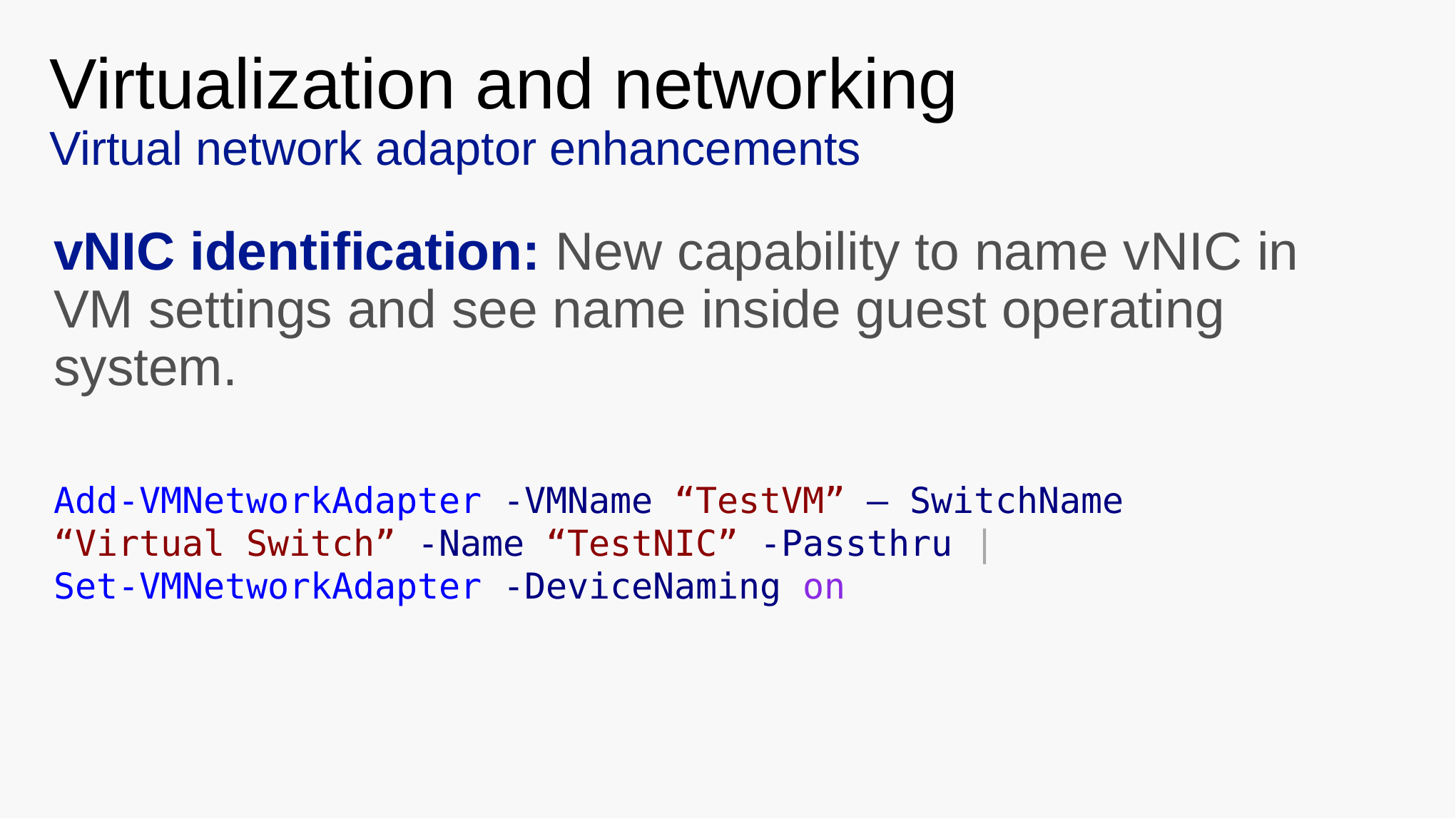

# Virtualization and networking Virtual network adaptor enhancements
vNIC identification: New capability to name vNIC in VM settings and see name inside guest operating system.

Add-VMNetworkAdapter -VMName “TestVM” – SwitchName
“Virtual Switch” -Name “TestNIC” -Passthru |
Set-VMNetworkAdapter -DeviceNaming on